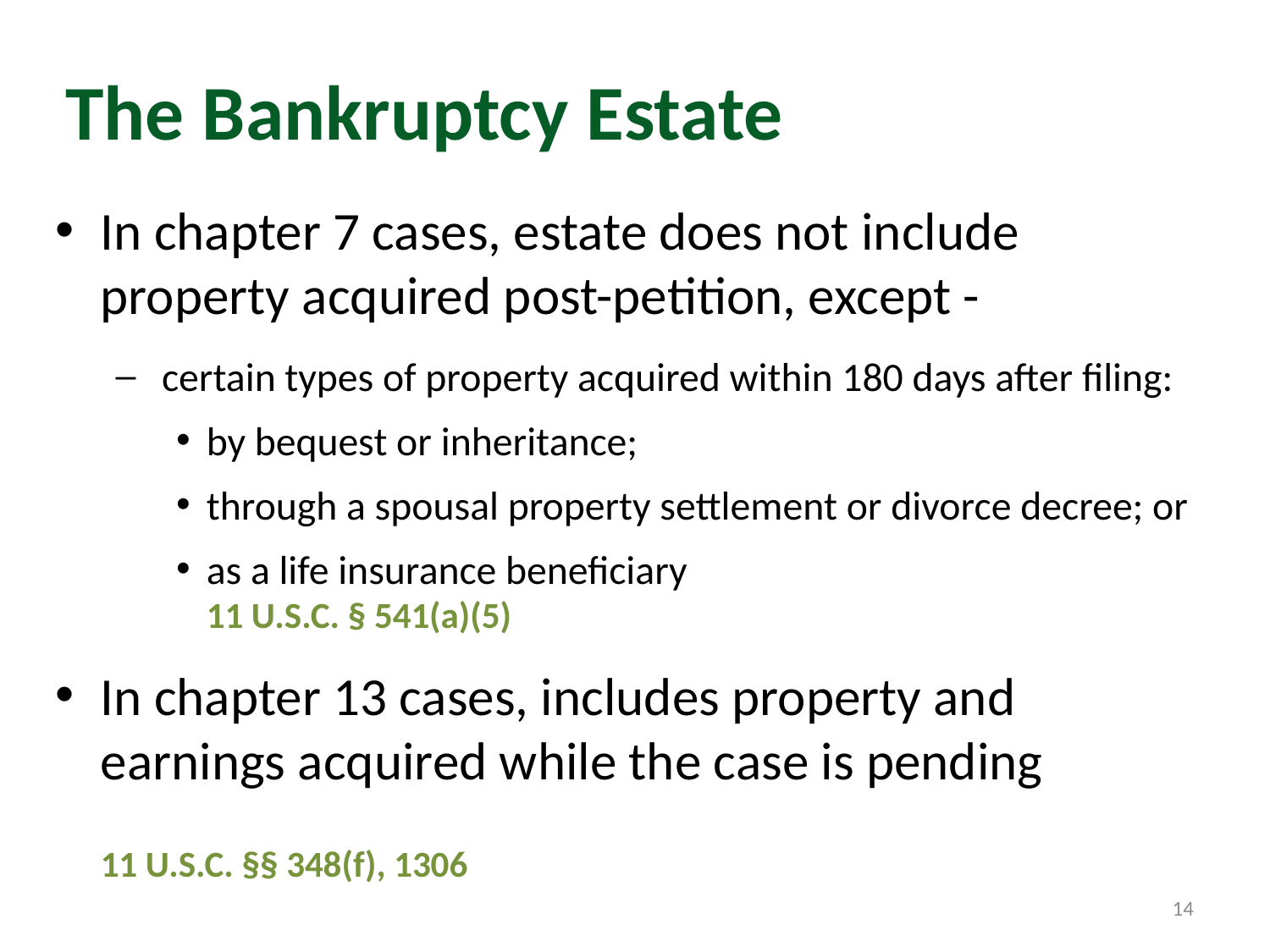

# The Bankruptcy Estate
In chapter 7 cases, estate does not include property acquired post-petition, except -
 certain types of property acquired within 180 days after filing:
by bequest or inheritance;
through a spousal property settlement or divorce decree; or
as a life insurance beneficiary
11 U.S.C. § 541(a)(5)
In chapter 13 cases, includes property and earnings acquired while the case is pending
11 U.S.C. §§ 348(f), 1306
14